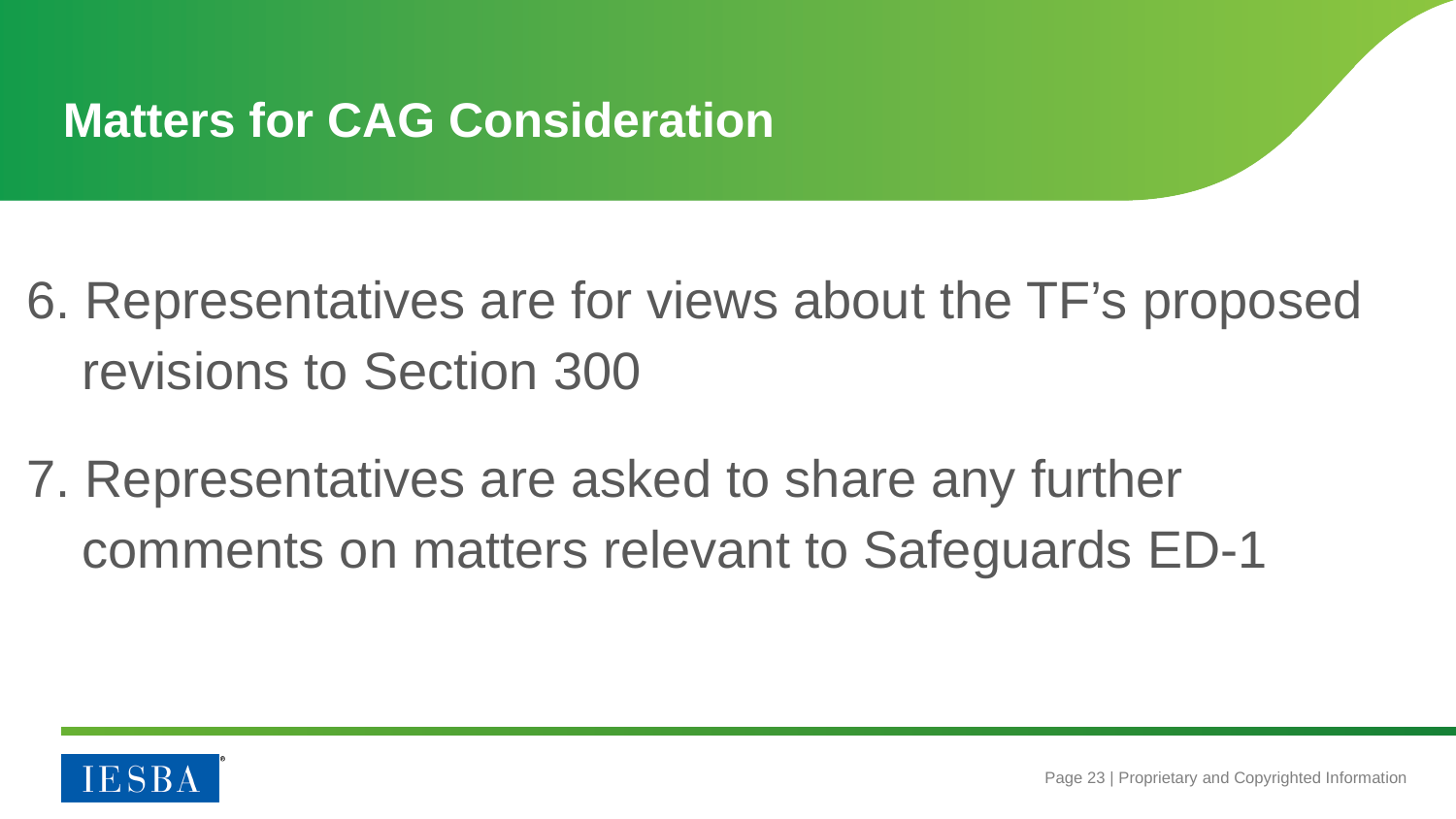

Matters for CAG Consideration
6. Representatives are for views about the TF’s proposed revisions to Section 300
7. Representatives are asked to share any further comments on matters relevant to Safeguards ED-1